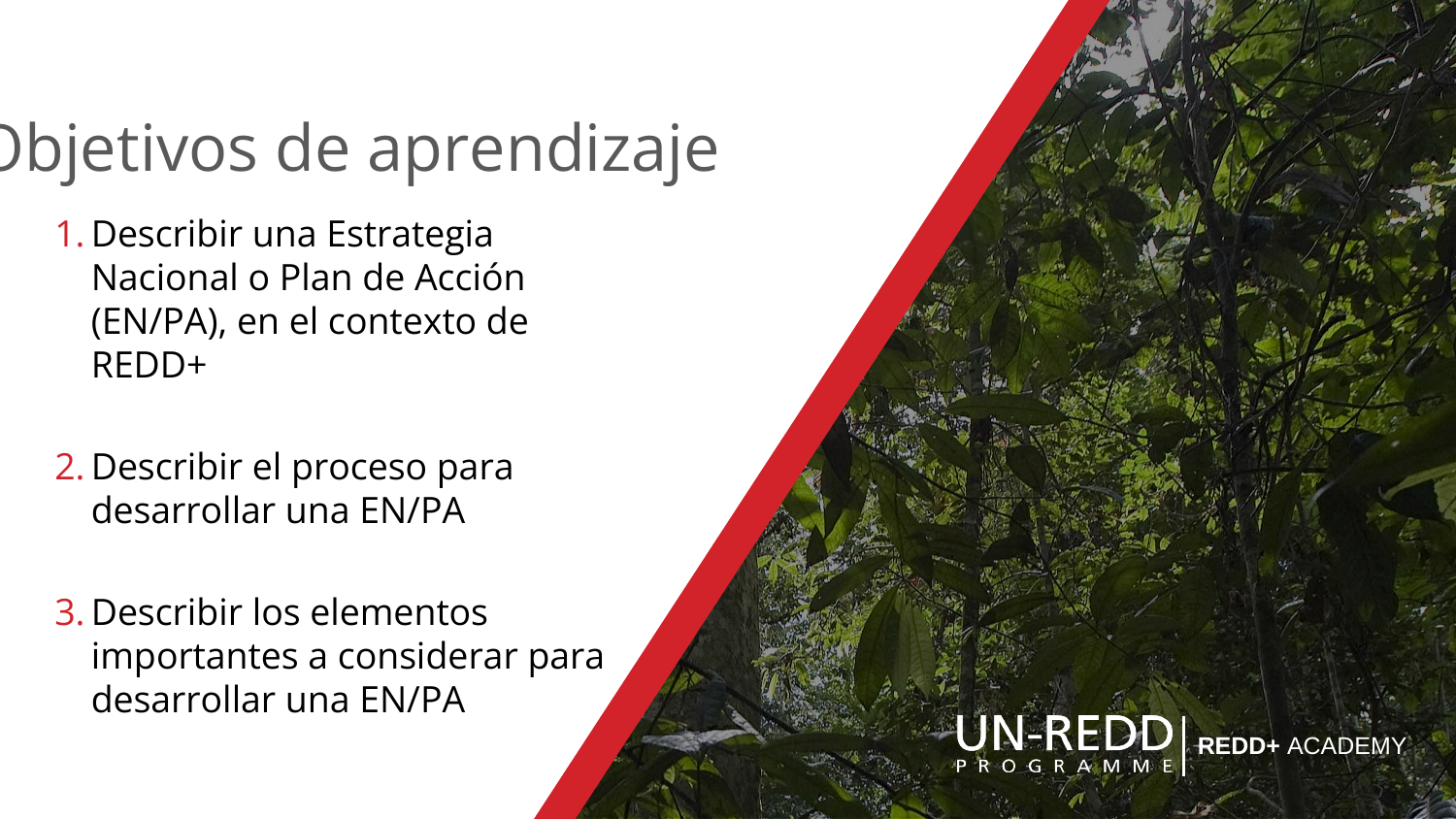

Describir una Estrategia Nacional o Plan de Acción (EN/PA), en el contexto de REDD+

Describir el proceso para desarrollar una EN/PA

Describir los elementos importantes a considerar para desarrollar una EN/PA